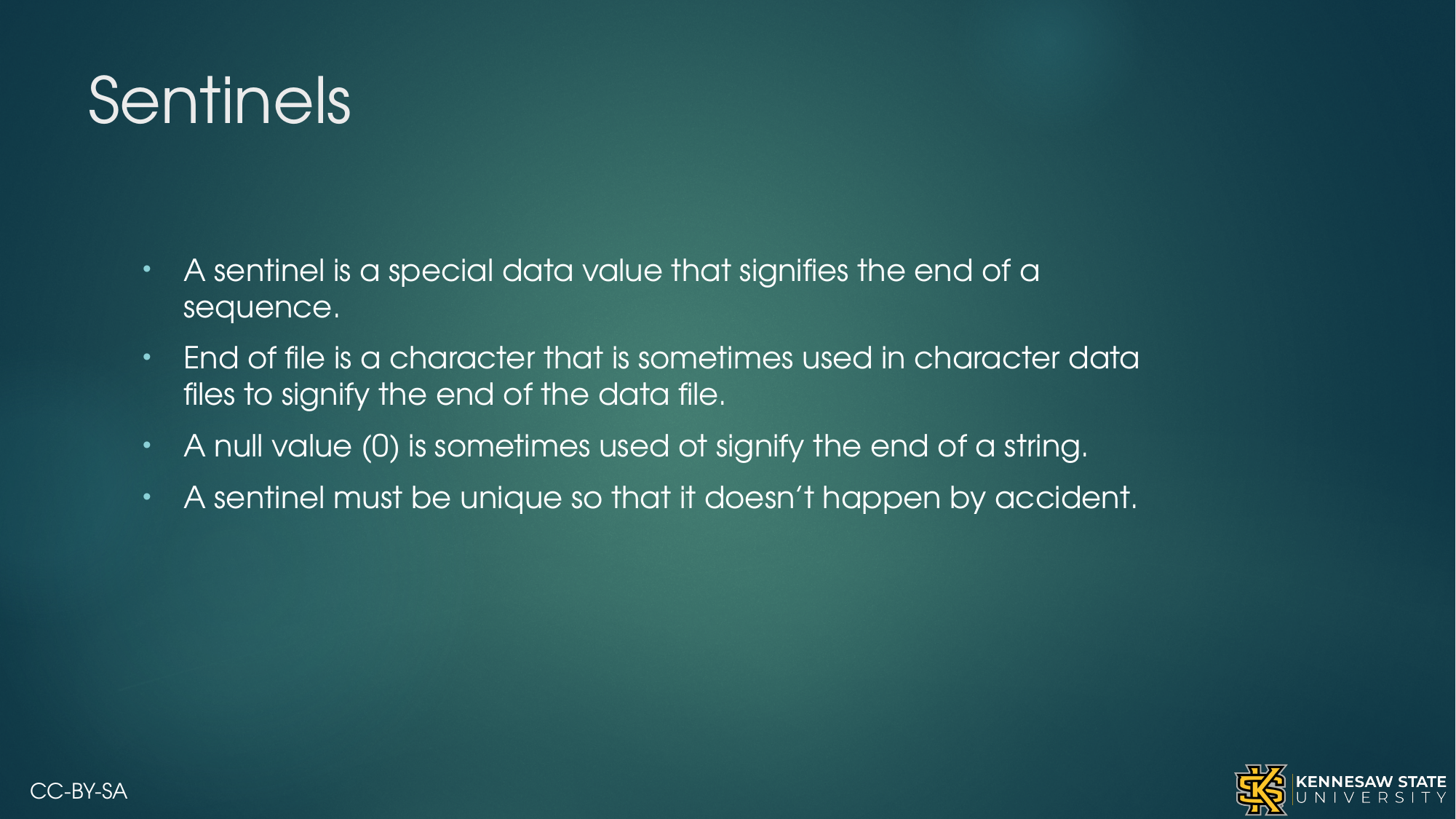

# Sentinels
A sentinel is a special data value that signifies the end of a sequence.
End of file is a character that is sometimes used in character data files to signify the end of the data file.
A null value (0) is sometimes used ot signify the end of a string.
A sentinel must be unique so that it doesn’t happen by accident.